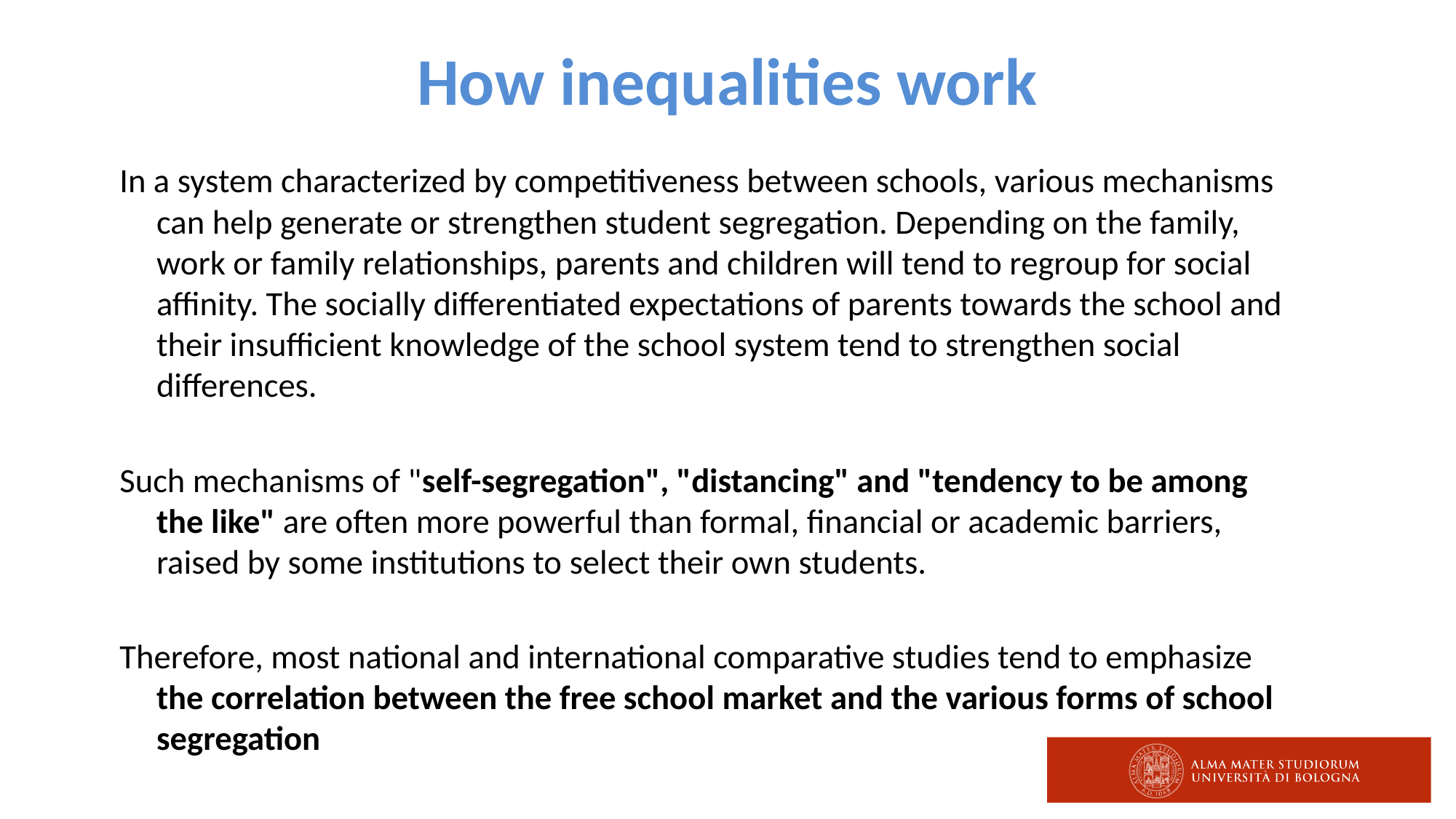

# How inequalities work
In a system characterized by competitiveness between schools, various mechanisms can help generate or strengthen student segregation. Depending on the family, work or family relationships, parents and children will tend to regroup for social affinity. The socially differentiated expectations of parents towards the school and their insufficient knowledge of the school system tend to strengthen social differences.

Such mechanisms of "self-segregation", "distancing" and "tendency to be among the like" are often more powerful than formal, financial or academic barriers, raised by some institutions to select their own students.

Therefore, most national and international comparative studies tend to emphasize the correlation between the free school market and the various forms of school segregation